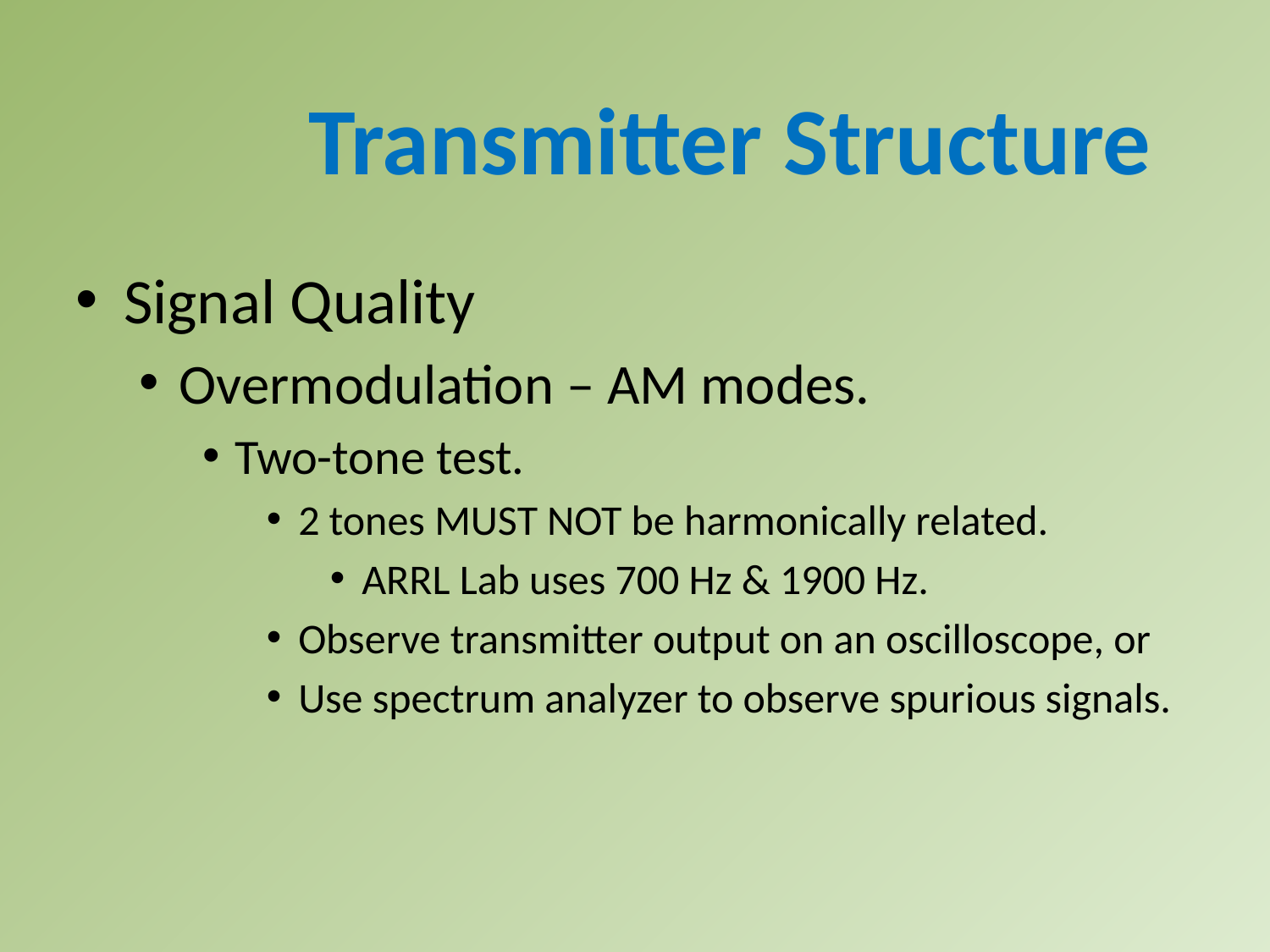

Transmitter Structure
Signal Quality
Overmodulation – AM modes.
Two-tone test.
2 tones MUST NOT be harmonically related.
ARRL Lab uses 700 Hz & 1900 Hz.
Observe transmitter output on an oscilloscope, or
Use spectrum analyzer to observe spurious signals.